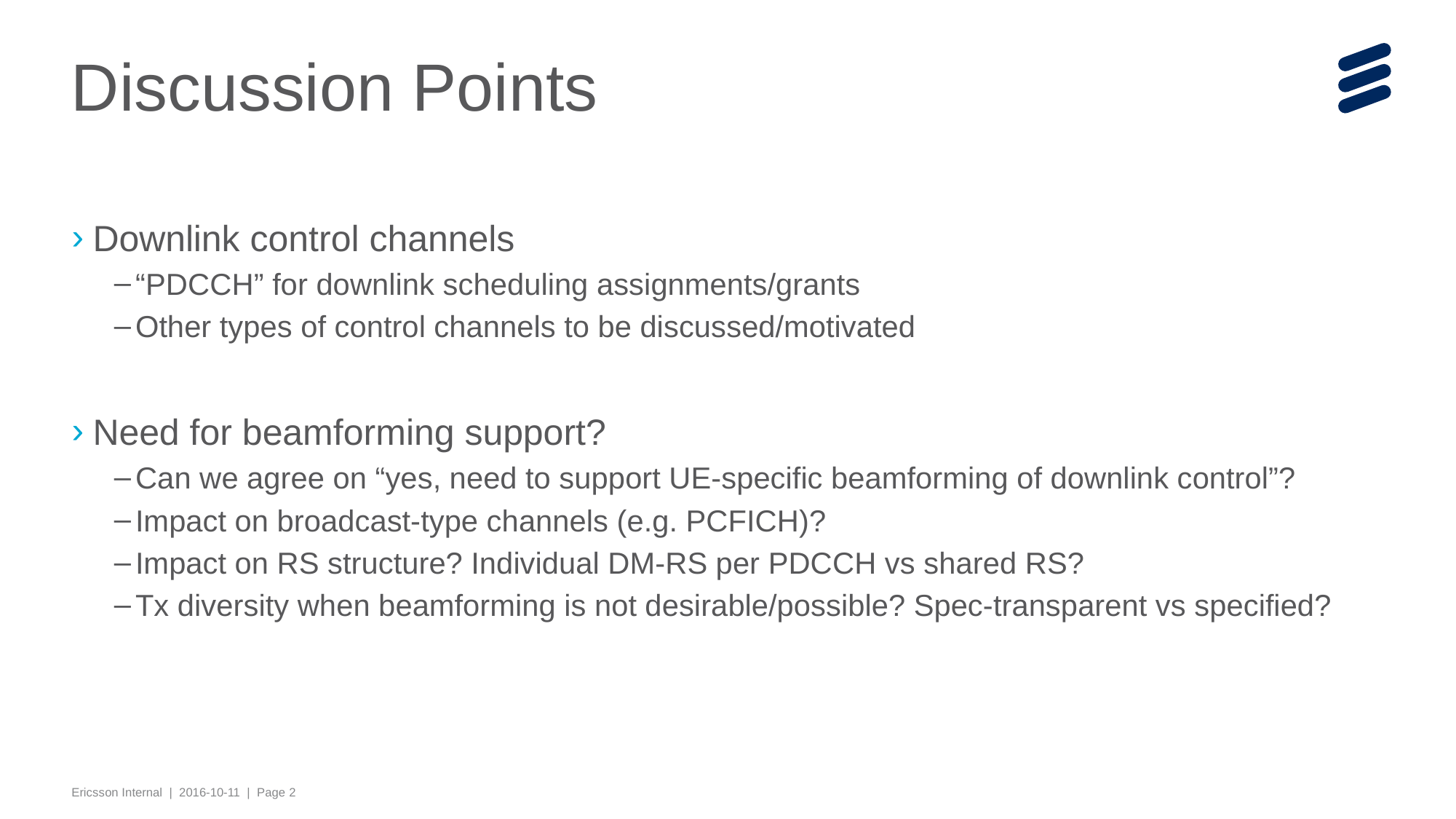

# Discussion Points
Downlink control channels
“PDCCH” for downlink scheduling assignments/grants
Other types of control channels to be discussed/motivated

Need for beamforming support?
Can we agree on “yes, need to support UE-specific beamforming of downlink control”?
Impact on broadcast-type channels (e.g. PCFICH)?
Impact on RS structure? Individual DM-RS per PDCCH vs shared RS?
Tx diversity when beamforming is not desirable/possible? Spec-transparent vs specified?